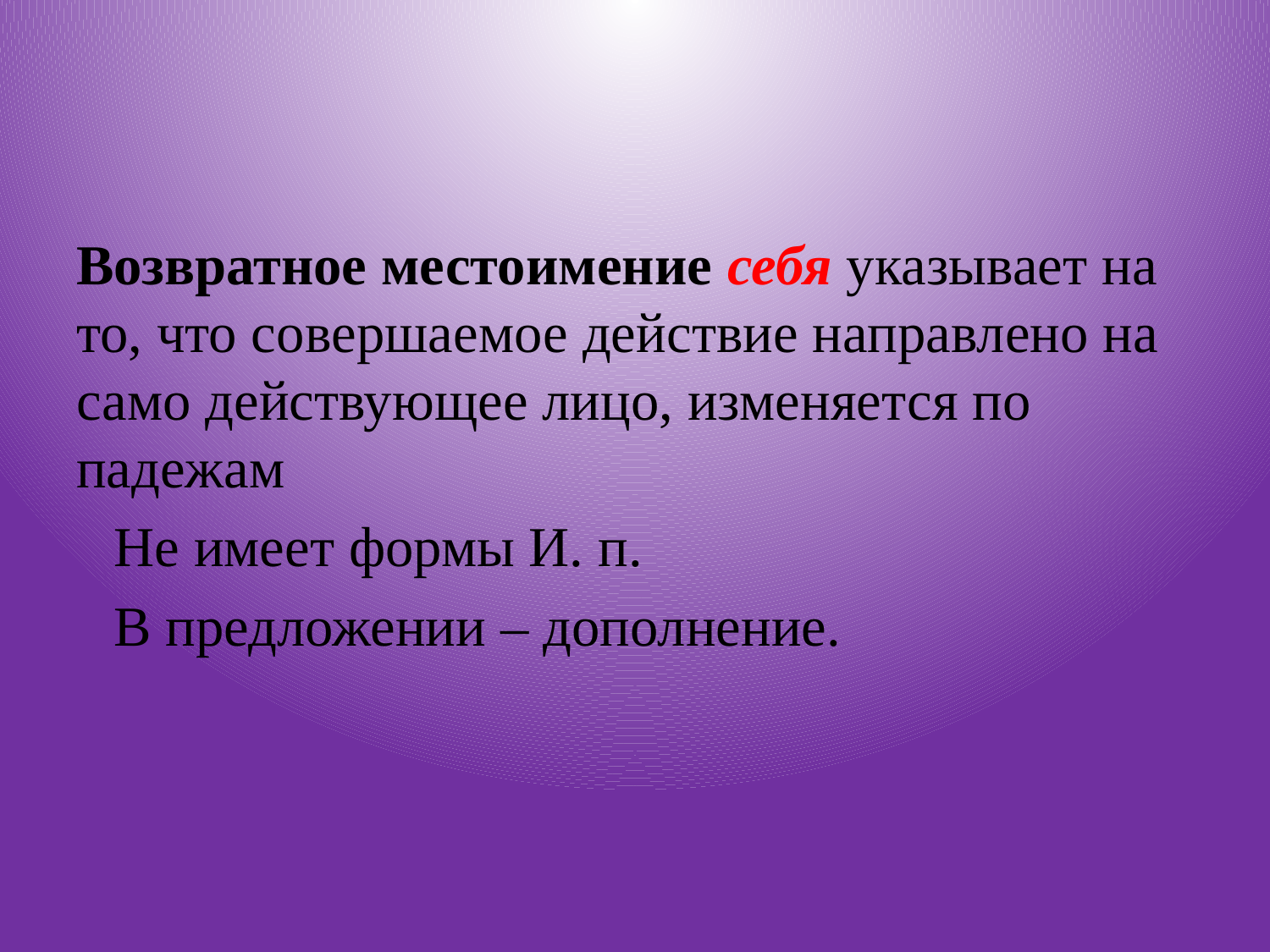

#
Возвратное местоимение себя указывает на то, что совершаемое действие направлено на само действующее лицо, изменяется по падежам
Не имеет формы И. п.
В предложении – дополнение.